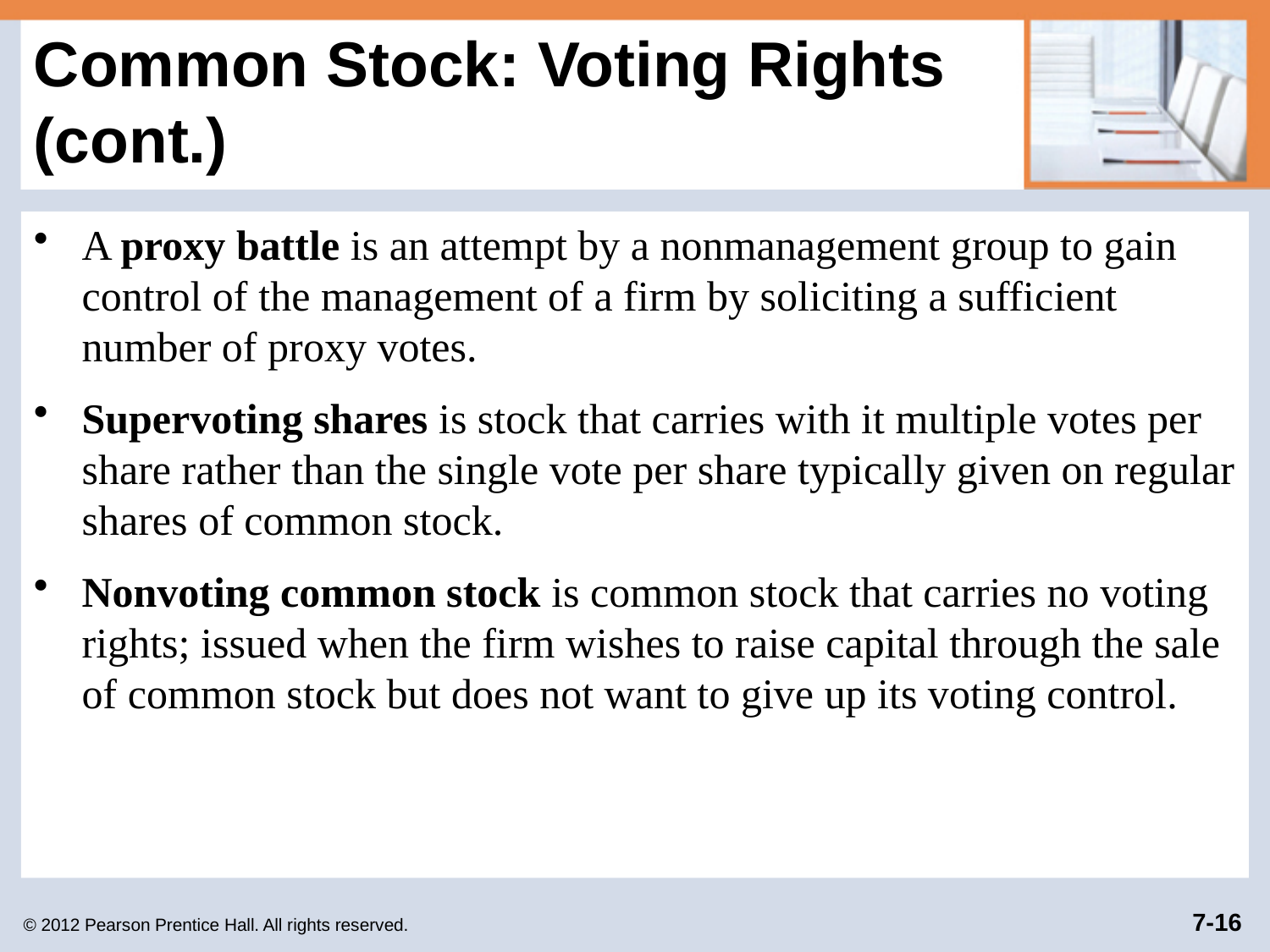

# Common Stock: Voting Rights (cont.)
A proxy battle is an attempt by a nonmanagement group to gain control of the management of a firm by soliciting a sufficient number of proxy votes.
Supervoting shares is stock that carries with it multiple votes per share rather than the single vote per share typically given on regular shares of common stock.
Nonvoting common stock is common stock that carries no voting rights; issued when the firm wishes to raise capital through the sale of common stock but does not want to give up its voting control.

© 2012 Pearson Prentice Hall. All rights reserved.
7-16